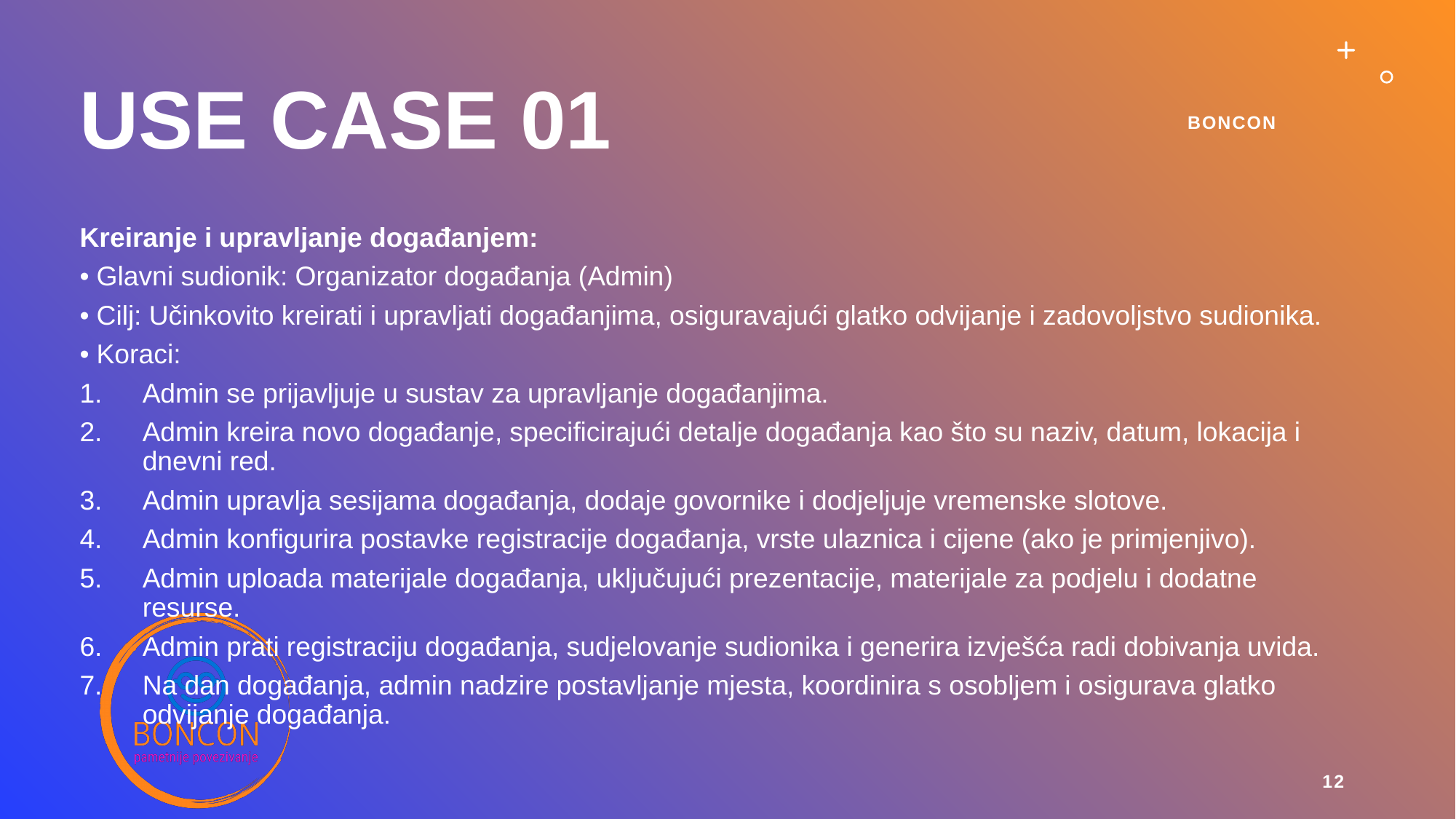

# use case 01
boncon
Kreiranje i upravljanje događanjem:
• Glavni sudionik: Organizator događanja (Admin)
• Cilj: Učinkovito kreirati i upravljati događanjima, osiguravajući glatko odvijanje i zadovoljstvo sudionika.
• Koraci:
Admin se prijavljuje u sustav za upravljanje događanjima.
Admin kreira novo događanje, specificirajući detalje događanja kao što su naziv, datum, lokacija i dnevni red.
Admin upravlja sesijama događanja, dodaje govornike i dodjeljuje vremenske slotove.
Admin konfigurira postavke registracije događanja, vrste ulaznica i cijene (ako je primjenjivo).
Admin uploada materijale događanja, uključujući prezentacije, materijale za podjelu i dodatne resurse.
Admin prati registraciju događanja, sudjelovanje sudionika i generira izvješća radi dobivanja uvida.
Na dan događanja, admin nadzire postavljanje mjesta, koordinira s osobljem i osigurava glatko odvijanje događanja.

12